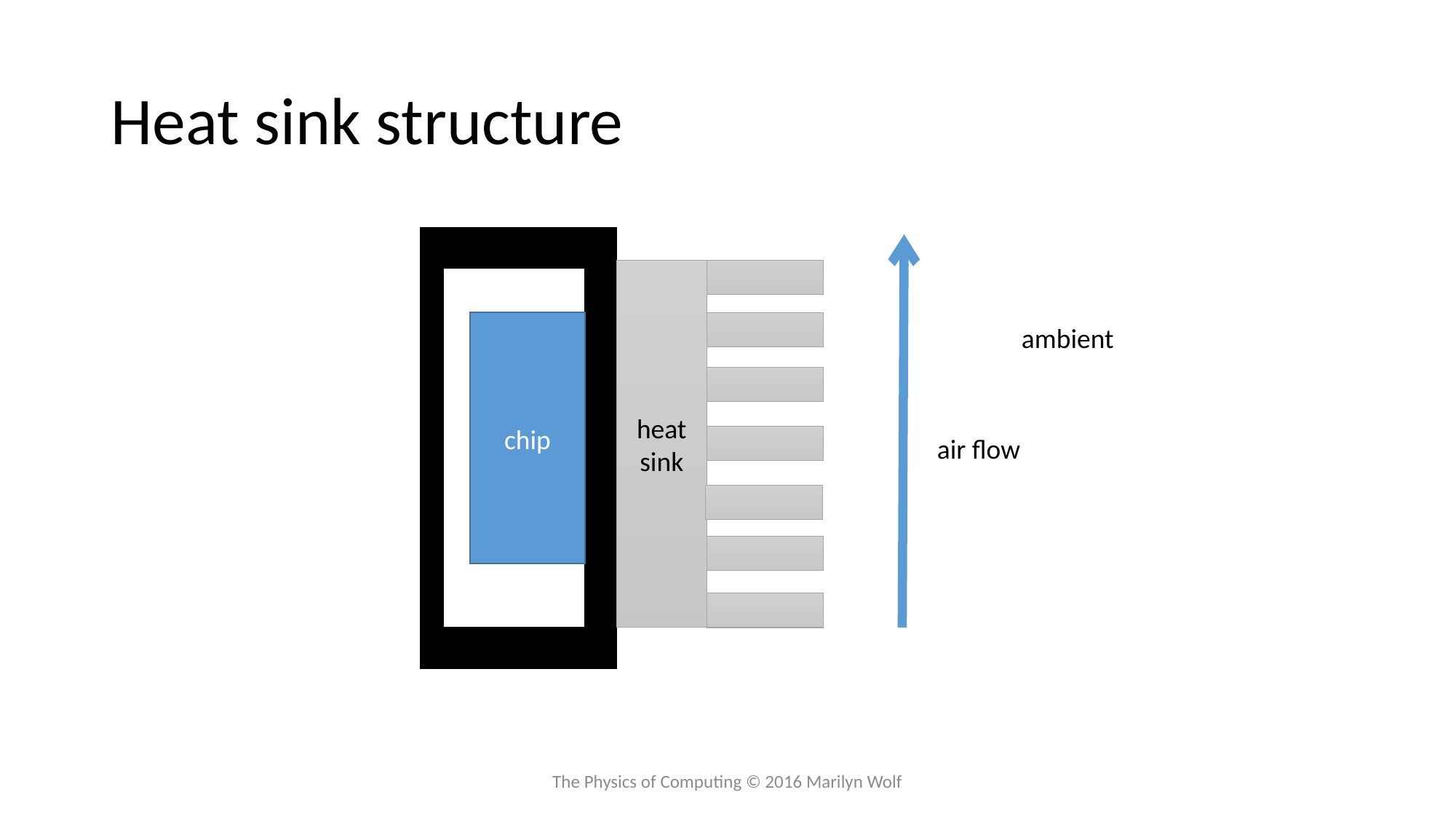

# Heat sink structure

heat
sink

chip

ambient

air flow

The Physics of Computing © 2016 Marilyn Wolf